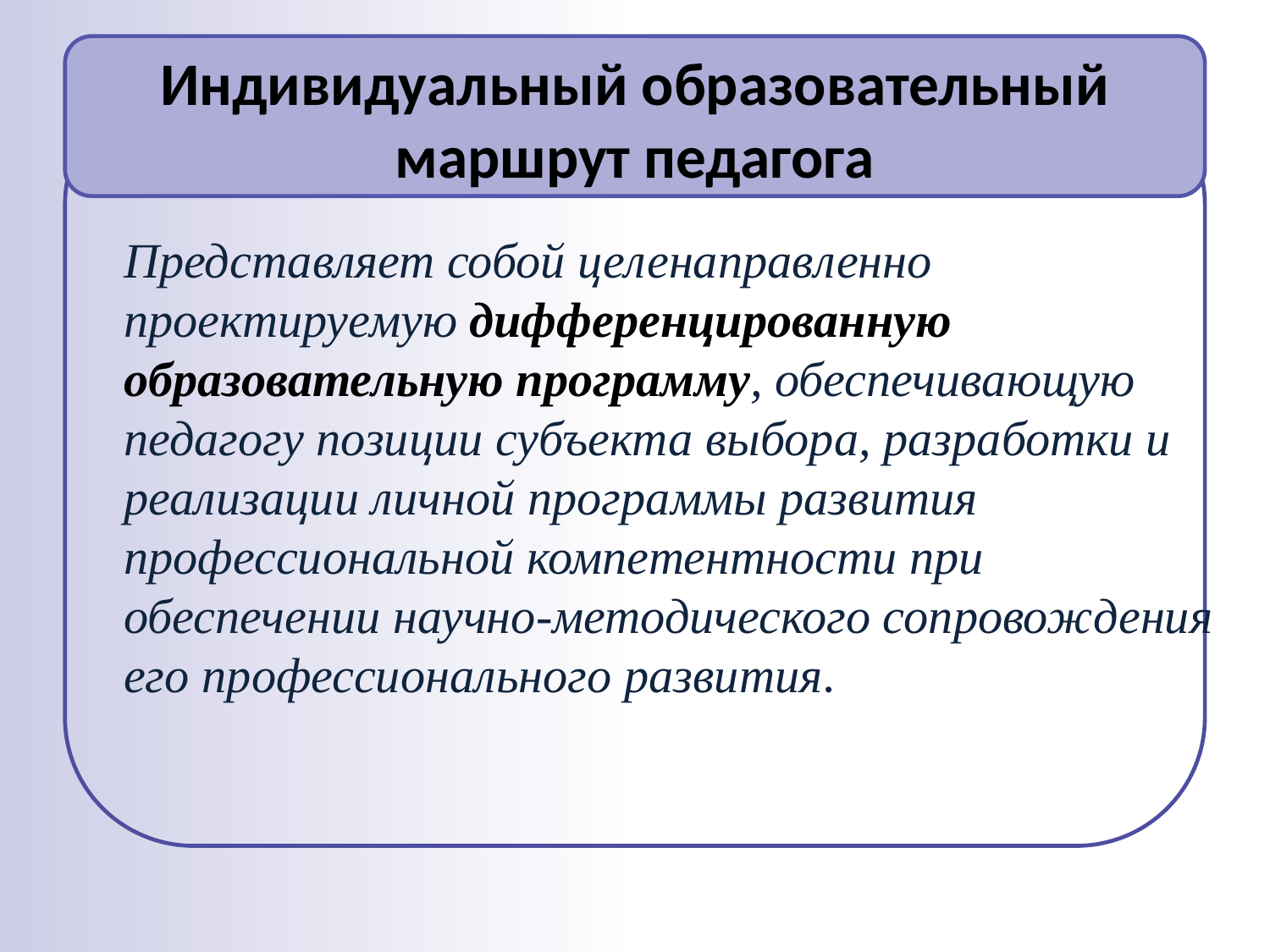

# Индивидуальный образовательный маршрут педагога
Представляет собой целенаправленно проектируемую дифференцированную образовательную программу, обеспечивающую педагогу позиции субъекта выбора, разработки и реализации личной программы развития профессиональной компетентности при обеспечении научно-методического сопровождения его профессионального развития.